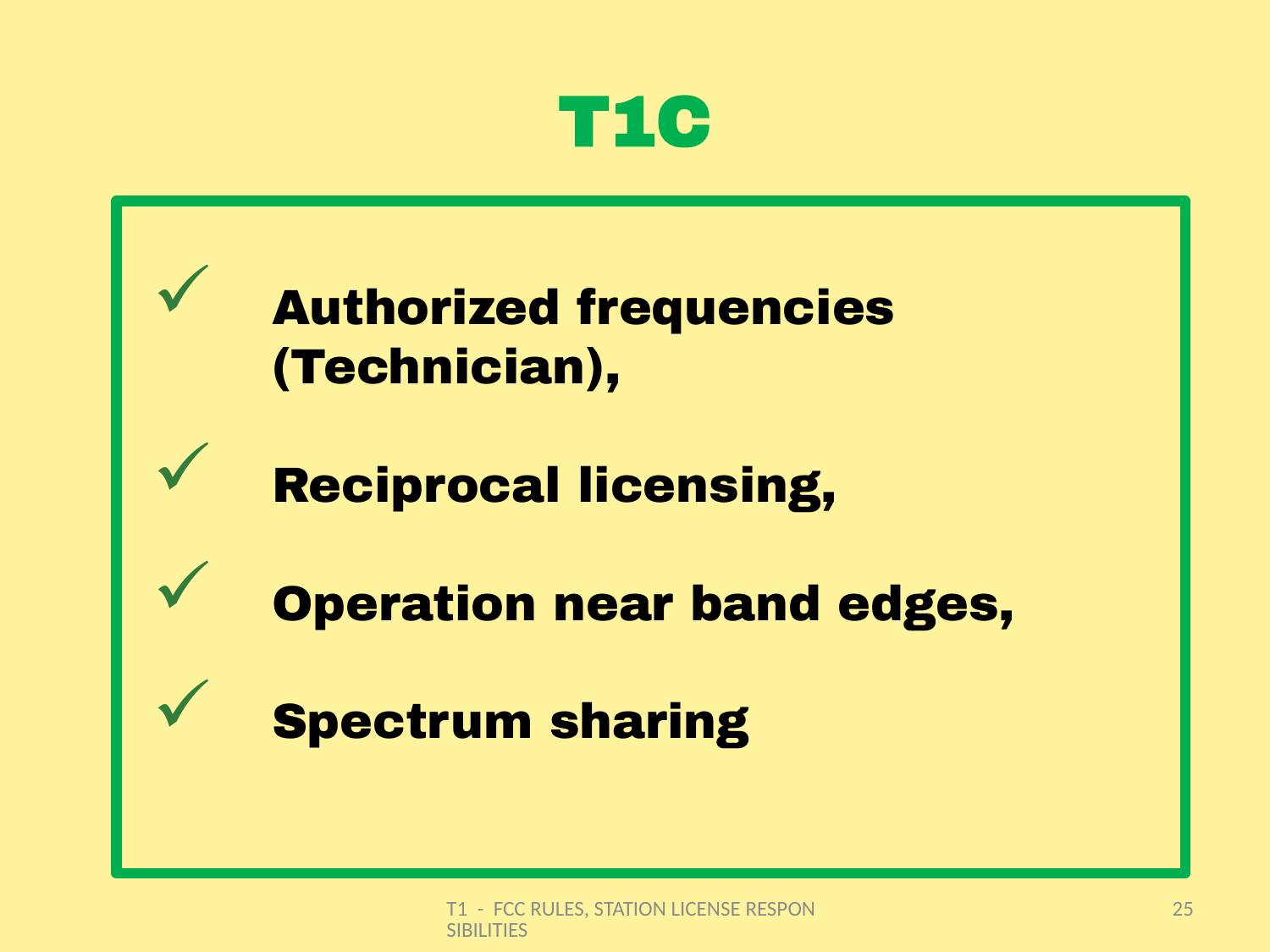

# T1C

Authorized frequencies (Technician),

Reciprocal licensing,

Operation near band edges,

Spectrum sharing

T1  -  FCC RULES, STATION LICENSE RESPONSIBILITIES
25